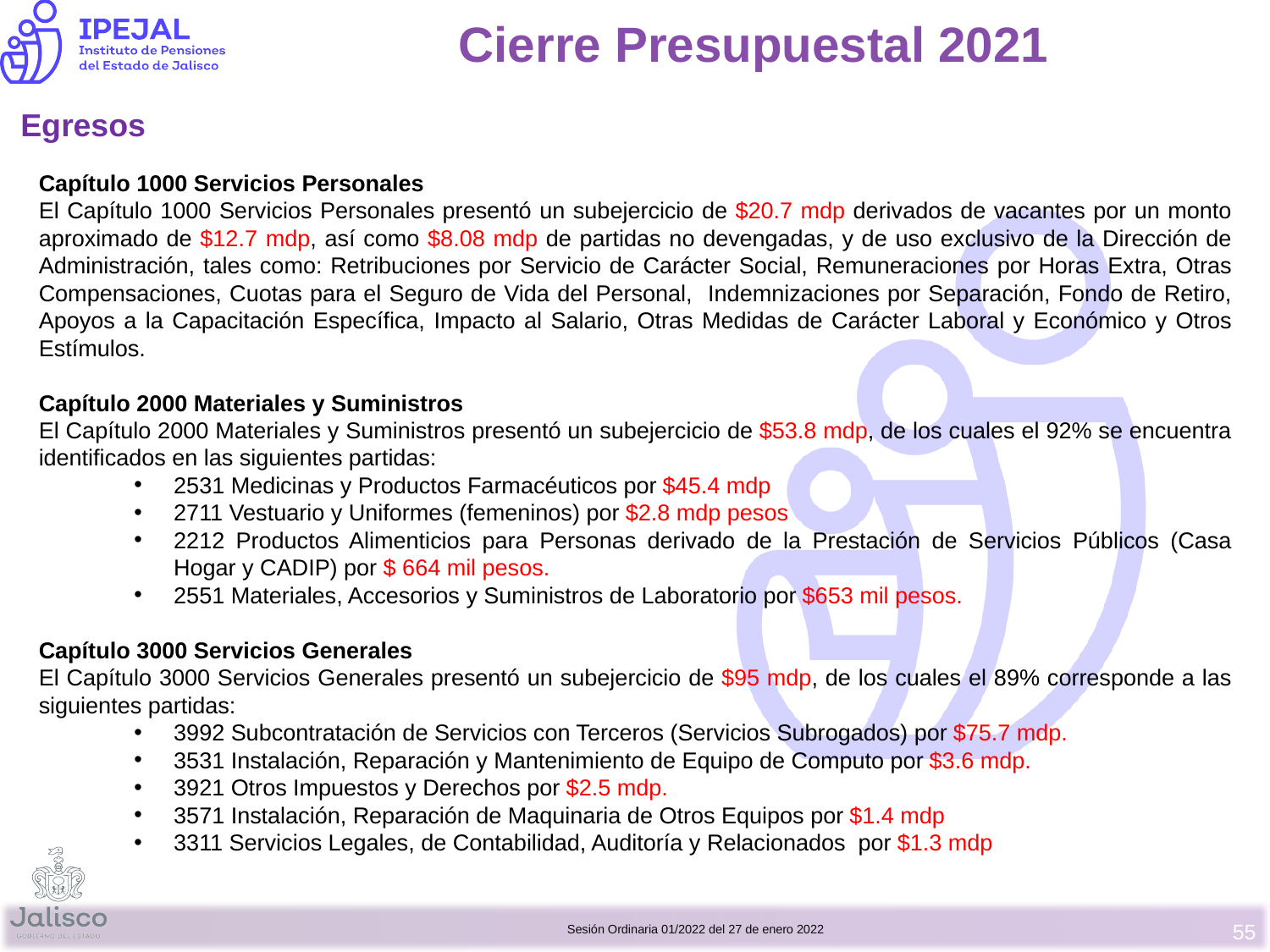

Cierre Presupuestal 2021
Egresos
Capítulo 1000 Servicios Personales
El Capítulo 1000 Servicios Personales presentó un subejercicio de $20.7 mdp derivados de vacantes por un monto aproximado de $12.7 mdp, así como $8.08 mdp de partidas no devengadas, y de uso exclusivo de la Dirección de Administración, tales como: Retribuciones por Servicio de Carácter Social, Remuneraciones por Horas Extra, Otras Compensaciones, Cuotas para el Seguro de Vida del Personal,  Indemnizaciones por Separación, Fondo de Retiro, Apoyos a la Capacitación Específica, Impacto al Salario, Otras Medidas de Carácter Laboral y Económico y Otros Estímulos.

Capítulo 2000 Materiales y Suministros
El Capítulo 2000 Materiales y Suministros presentó un subejercicio de $53.8 mdp, de los cuales el 92% se encuentra identificados en las siguientes partidas:
2531 Medicinas y Productos Farmacéuticos por $45.4 mdp
2711 Vestuario y Uniformes (femeninos) por $2.8 mdp pesos
2212 Productos Alimenticios para Personas derivado de la Prestación de Servicios Públicos (Casa Hogar y CADIP) por $ 664 mil pesos.
2551 Materiales, Accesorios y Suministros de Laboratorio por $653 mil pesos.

Capítulo 3000 Servicios Generales
El Capítulo 3000 Servicios Generales presentó un subejercicio de $95 mdp, de los cuales el 89% corresponde a las siguientes partidas:
3992 Subcontratación de Servicios con Terceros (Servicios Subrogados) por $75.7 mdp.
3531 Instalación, Reparación y Mantenimiento de Equipo de Computo por $3.6 mdp.
3921 Otros Impuestos y Derechos por $2.5 mdp.
3571 Instalación, Reparación de Maquinaria de Otros Equipos por $1.4 mdp
3311 Servicios Legales, de Contabilidad, Auditoría y Relacionados  por $1.3 mdp

Sesión Ordinaria 01/2022 del 27 de enero 2022
55